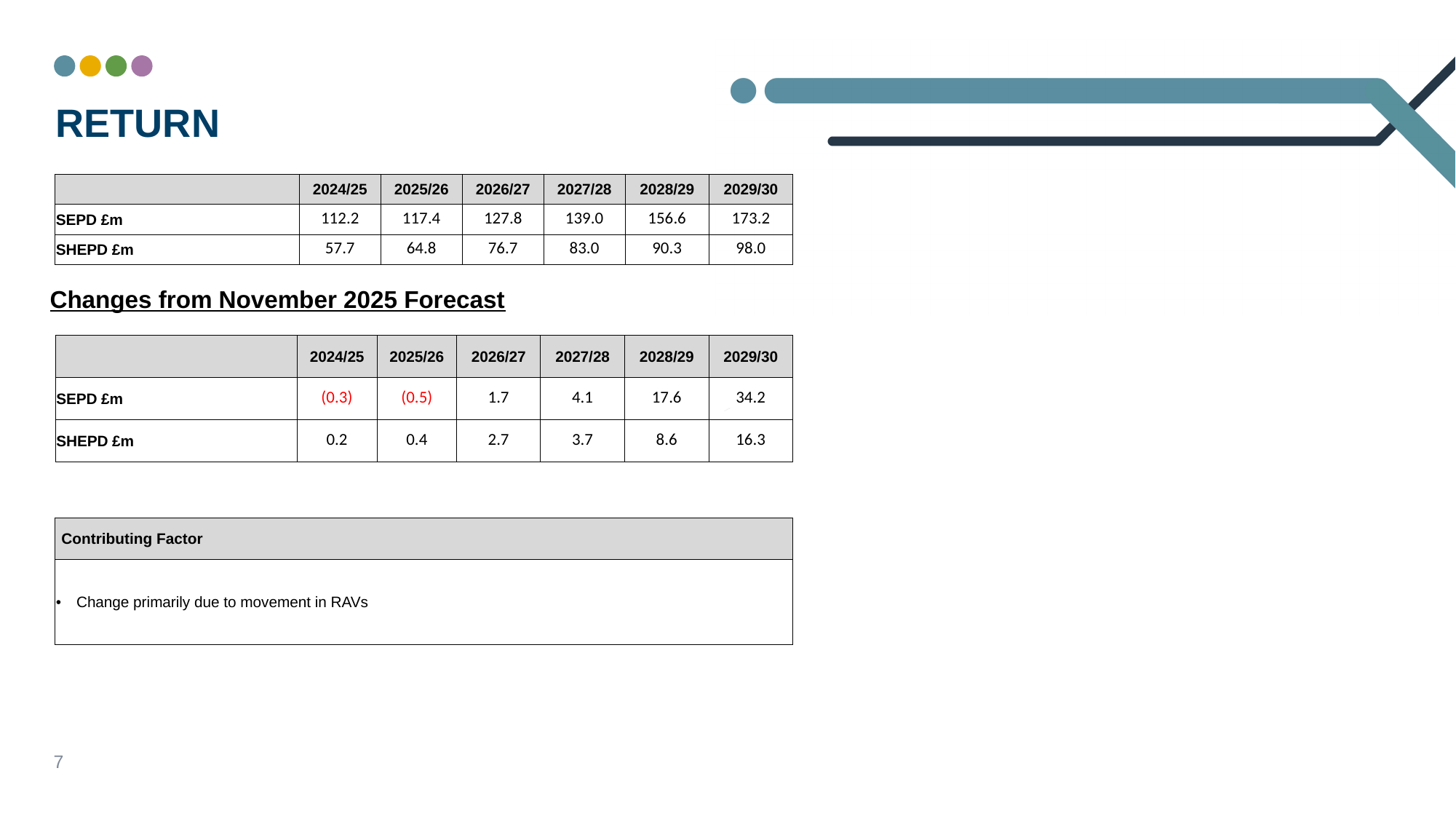

# Return
|  | 2024/25 | 2025/26 | 2026/27 | 2027/28 | 2028/29 | 2029/30 |
| --- | --- | --- | --- | --- | --- | --- |
| SEPD £m | 112.2 | 117.4 | 127.8 | 139.0 | 156.6 | 173.2 |
| SHEPD £m | 57.7 | 64.8 | 76.7 | 83.0 | 90.3 | 98.0 |
Changes from November 2025 Forecast
|  | 2024/25 | 2025/26 | 2026/27 | 2027/28 | 2028/29 | 2029/30 |
| --- | --- | --- | --- | --- | --- | --- |
| SEPD £m | (0.3) | (0.5) | 1.7 | 4.1 | 17.6 | 34.2 |
| SHEPD £m | 0.2 | 0.4 | 2.7 | 3.7 | 8.6 | 16.3 |
| Contributing Factor |
| --- |
| Change primarily due to movement in RAVs |